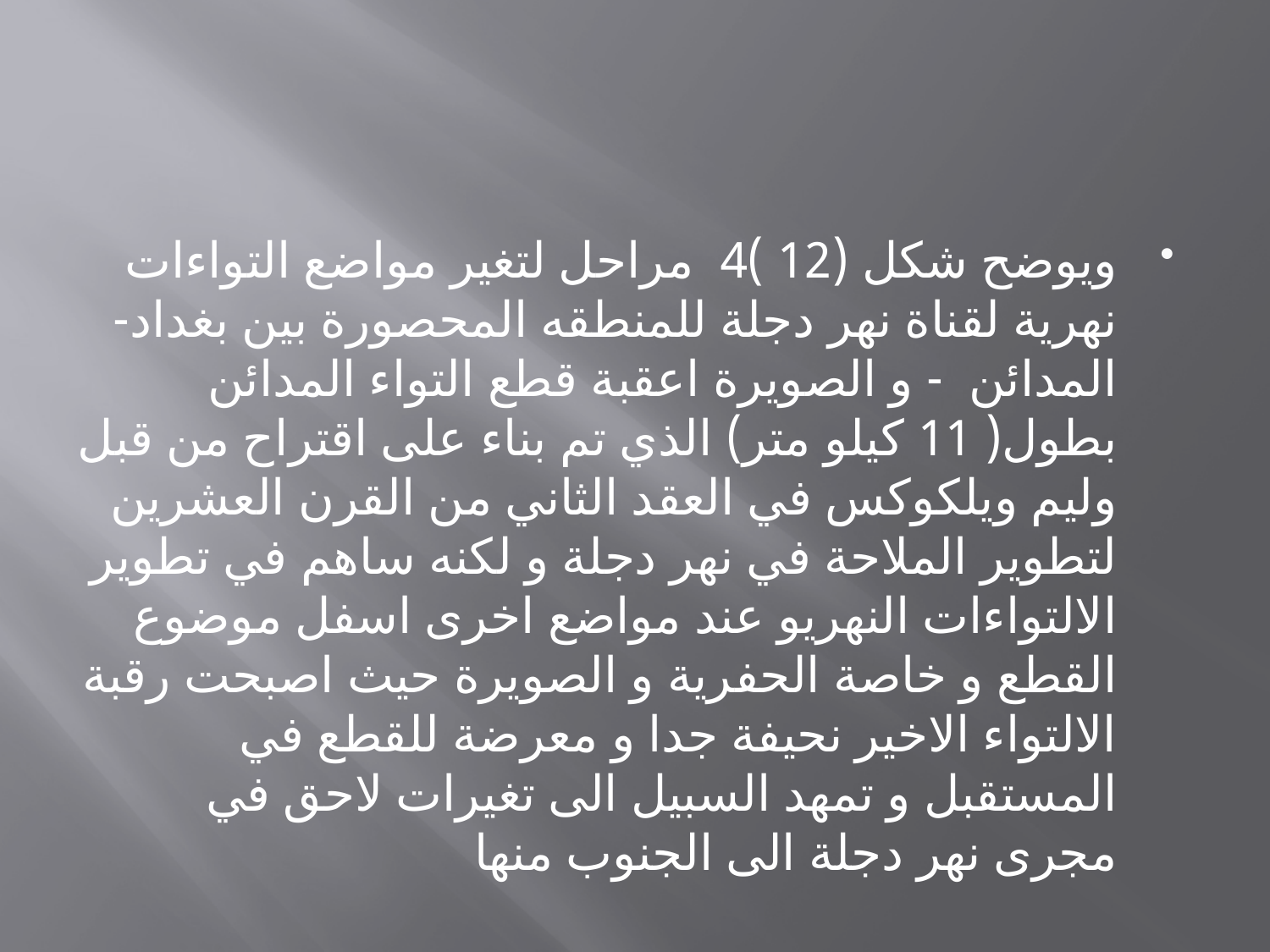

ويوضح شكل (12 )4  مراحل لتغير مواضع التواءات نهرية لقناة نهر دجلة للمنطقه المحصورة بين بغداد- المدائن  - و الصويرة اعقبة قطع التواء المدائن بطول( 11 كيلو متر) الذي تم بناء على اقتراح من قبل وليم ويلكوكس في العقد الثاني من القرن العشرين لتطوير الملاحة في نهر دجلة و لكنه ساهم في تطوير الالتواءات النهريو عند مواضع اخرى اسفل موضوع القطع و خاصة الحفرية و الصويرة حيث اصبحت رقبة الالتواء الاخير نحيفة جدا و معرضة للقطع في المستقبل و تمهد السبيل الى تغيرات لاحق في مجرى نهر دجلة الى الجنوب منها